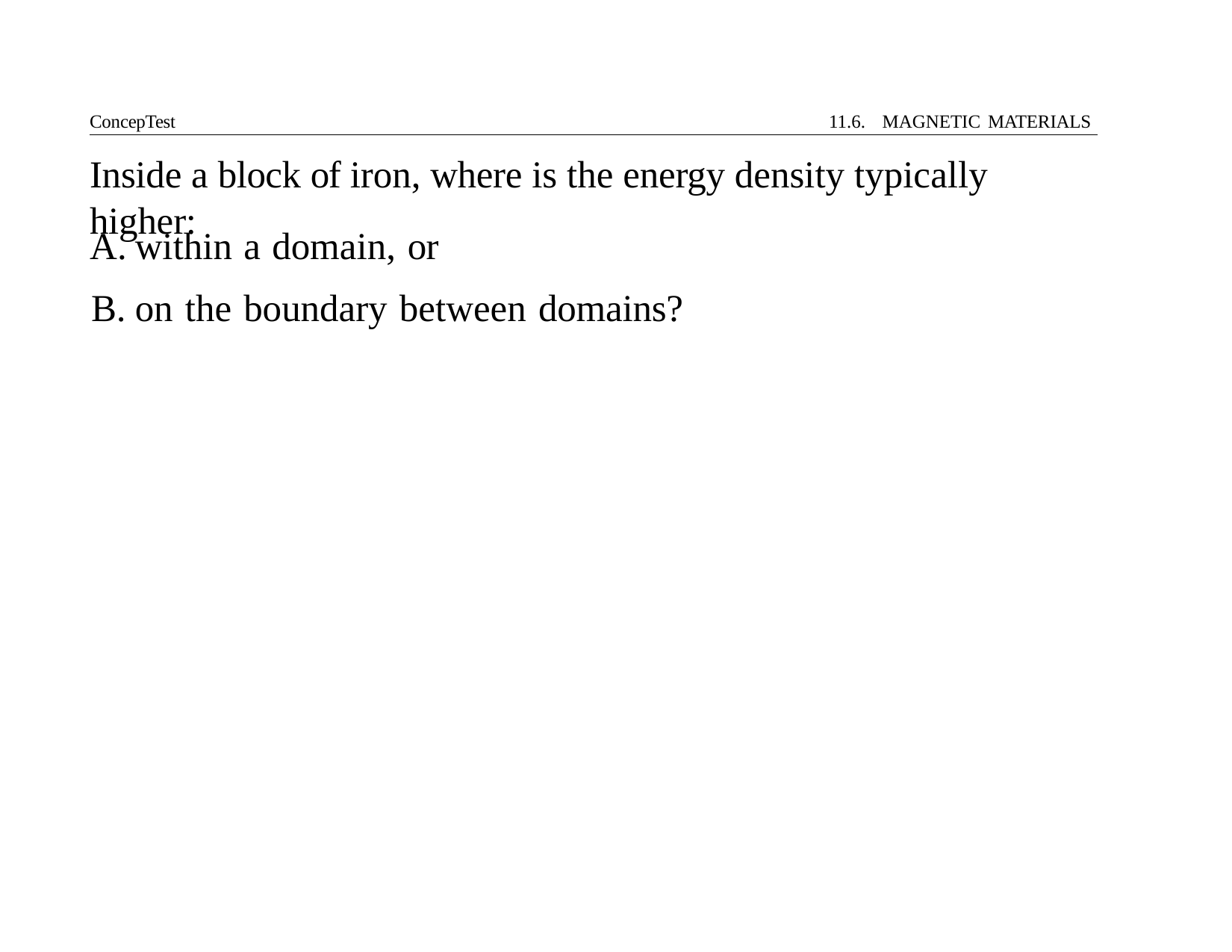

ConcepTest	11.6.  MAGNETIC MATERIALS

# Inside a block of iron, where is the energy density typically higher:
within a domain, or
on the boundary between domains?